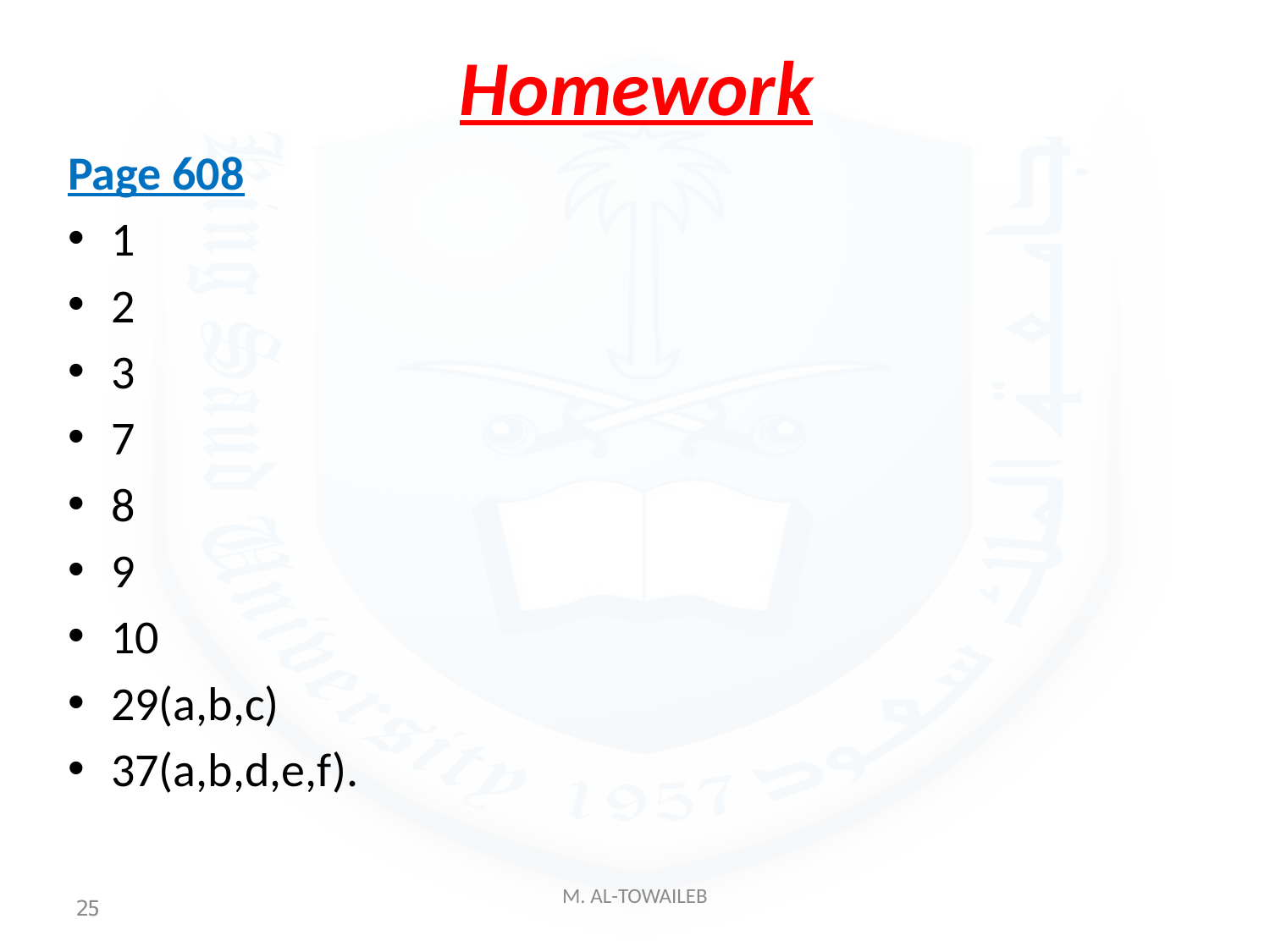

# Homework
Page 608
1
2
3
7
8
9
10
29(a,b,c)
37(a,b,d,e,f).
25
M. AL-TOWAILEB